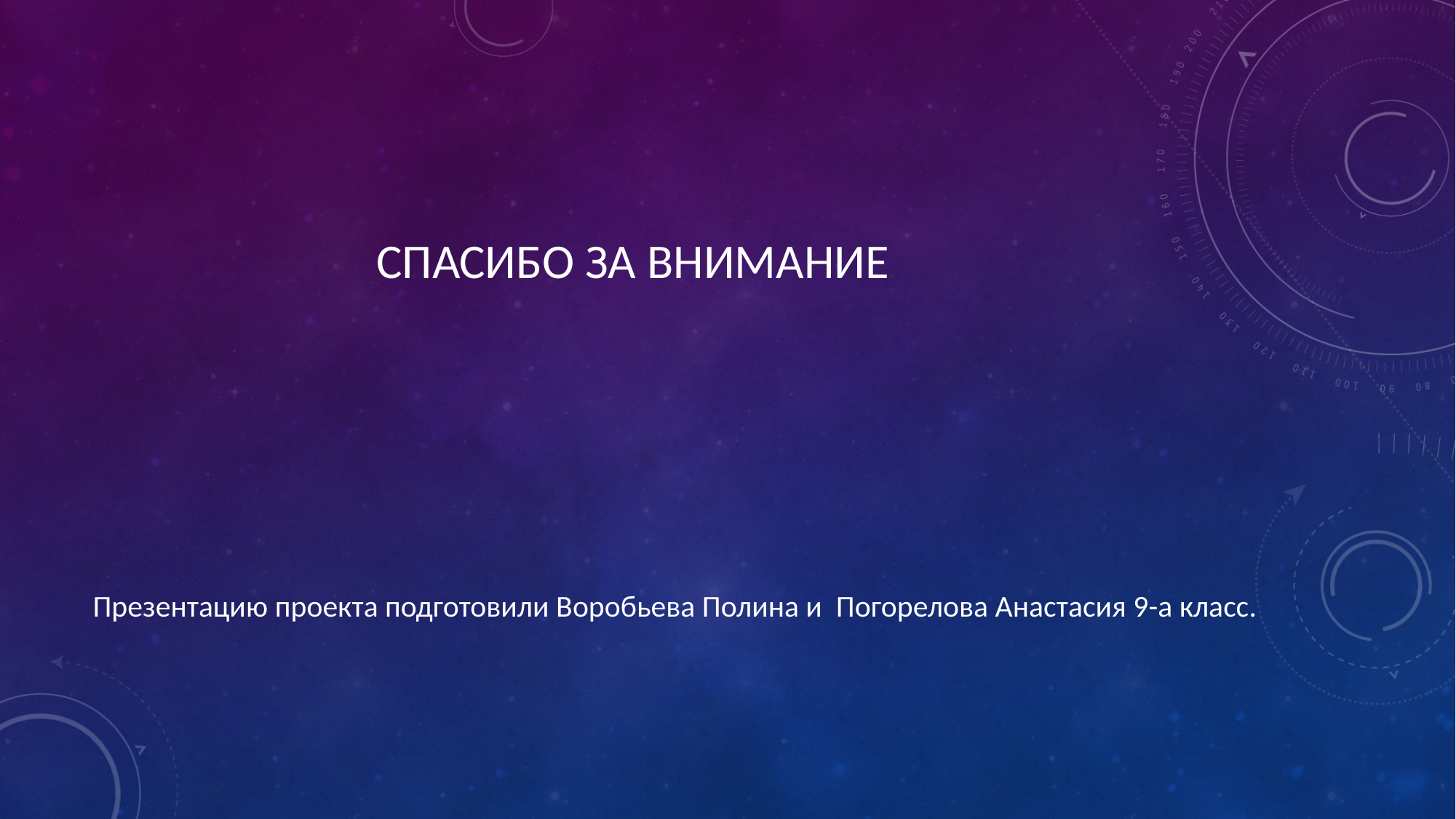

# СПАСИБО ЗА ВНИМАНИЕ
Презентацию проекта подготовили Воробьева Полина и  Погорелова Анастасия 9-а класс.